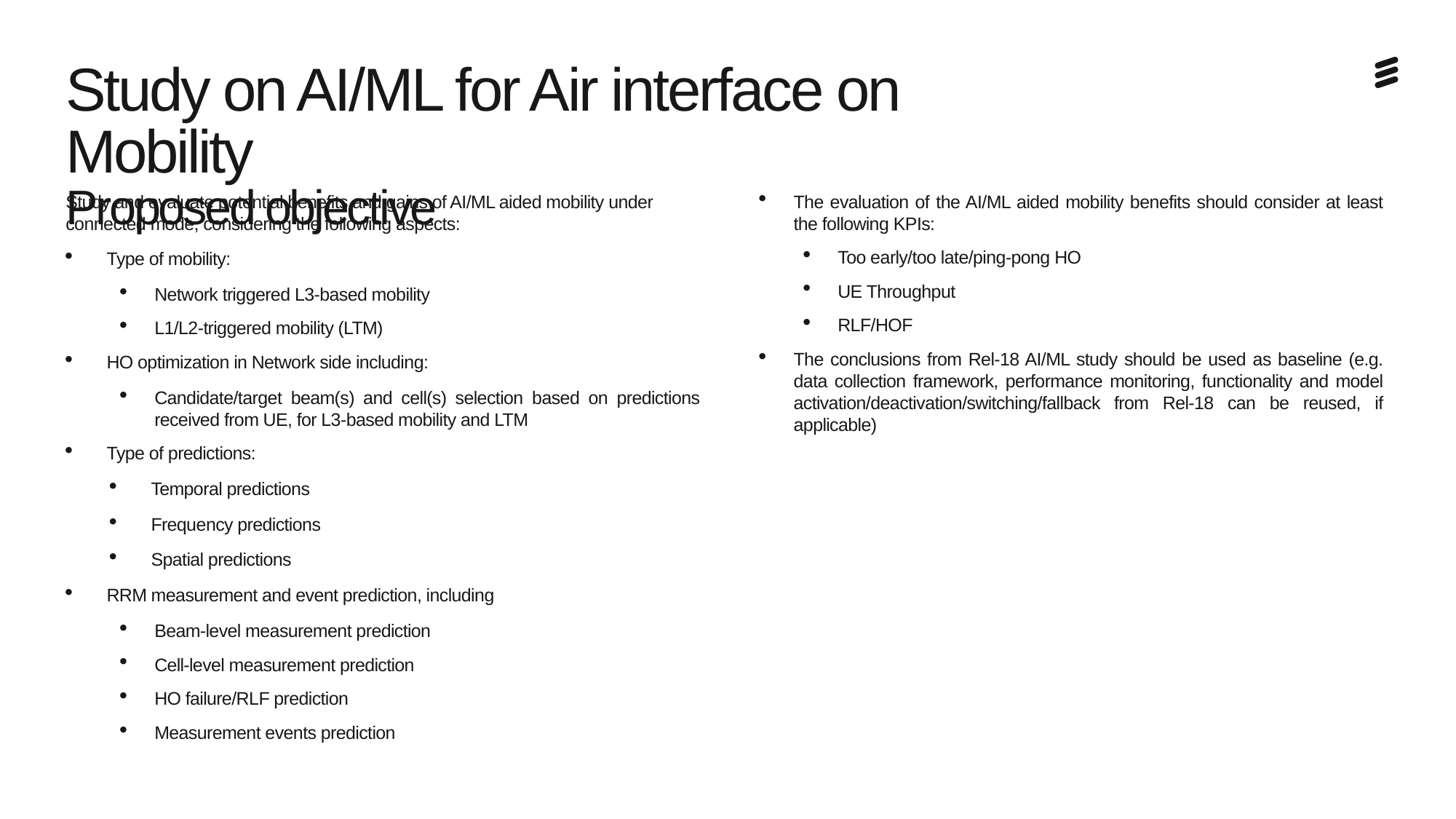

# Study on AI/ML for Air interface on Mobility Proposed objective
The evaluation of the AI/ML aided mobility benefits should consider at least the following KPIs:
Too early/too late/ping-pong HO
UE Throughput
RLF/HOF
The conclusions from Rel-18 AI/ML study should be used as baseline (e.g. data collection framework, performance monitoring, functionality and model activation/deactivation/switching/fallback from Rel-18 can be reused, if applicable)
Study and evaluate potential benefits and gains of AI/ML aided mobility under connected mode, considering the following aspects:
Type of mobility:
Network triggered L3-based mobility
L1/L2-triggered mobility (LTM)
HO optimization in Network side including:
Candidate/target beam(s) and cell(s) selection based on predictions received from UE, for L3-based mobility and LTM
Type of predictions:
Temporal predictions
Frequency predictions
Spatial predictions
RRM measurement and event prediction, including
Beam-level measurement prediction
Cell-level measurement prediction
HO failure/RLF prediction
Measurement events prediction